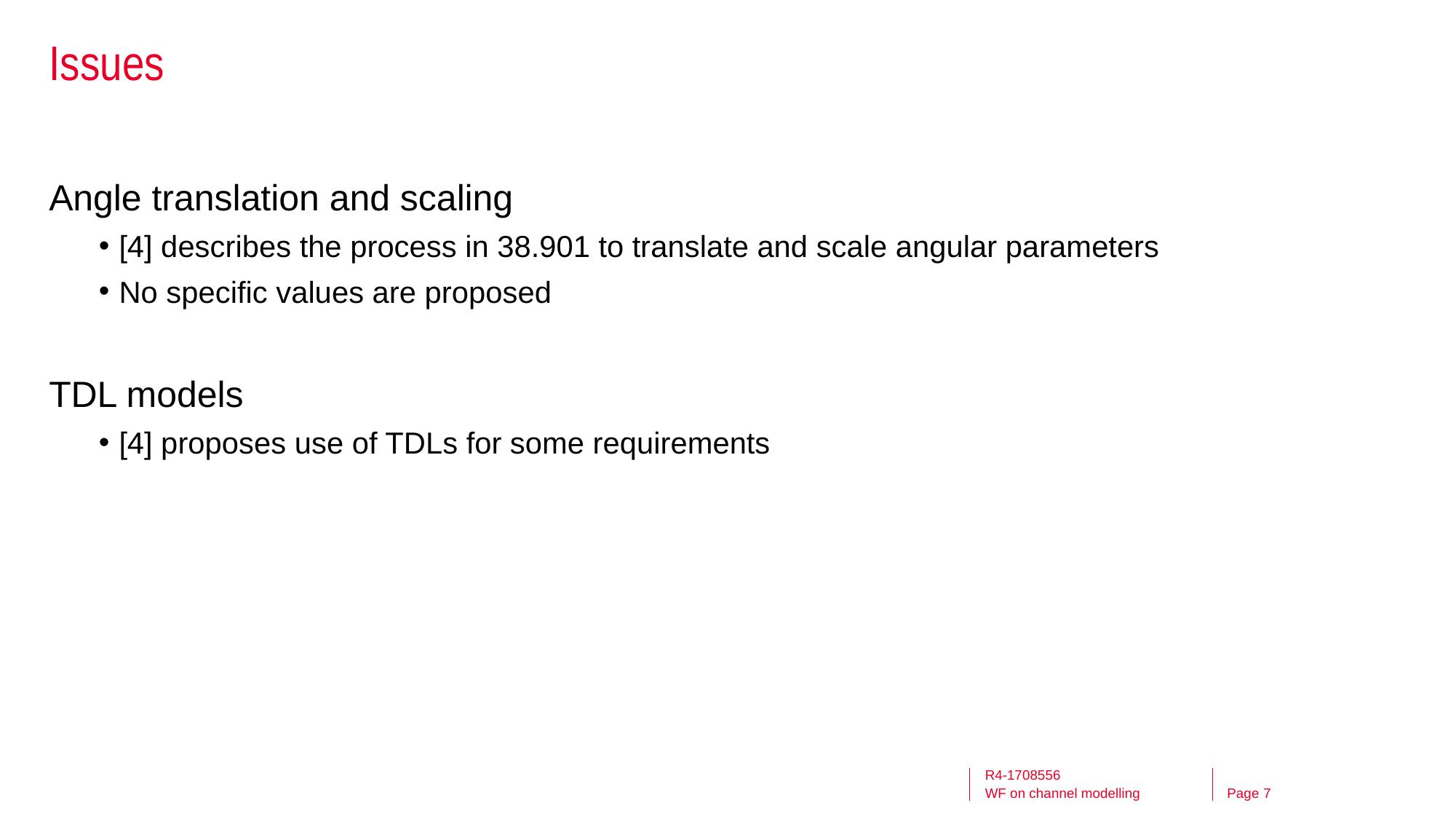

# Issues
Angle translation and scaling
[4] describes the process in 38.901 to translate and scale angular parameters
No specific values are proposed

TDL models
[4] proposes use of TDLs for some requirements

R4-1708556
WF on channel modelling
7